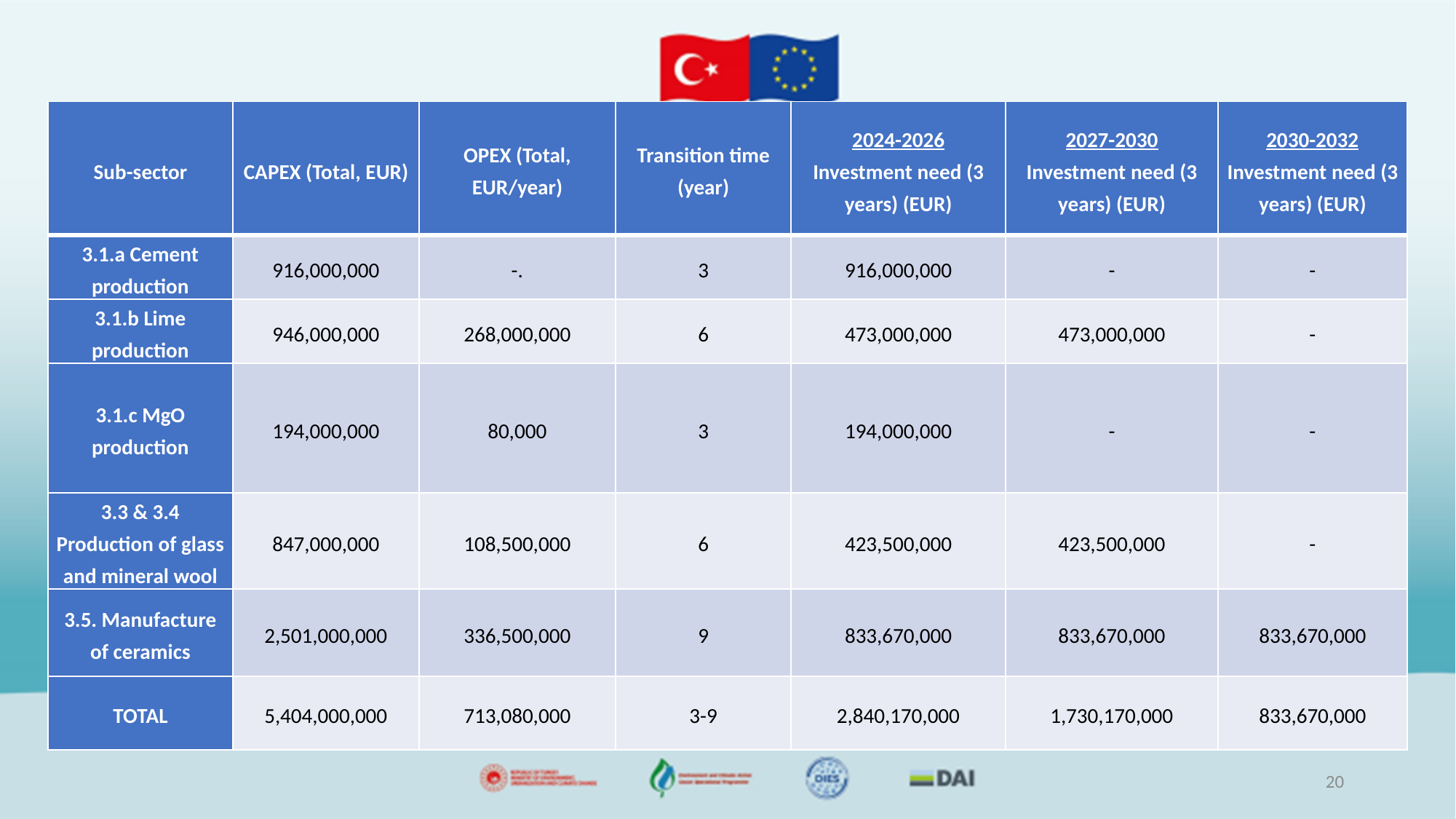

| Sub-sector | CAPEX (Total, EUR) | OPEX (Total, EUR/year) | Transition time (year) | 2024-2026 Investment need (3 years) (EUR) | 2027-2030 Investment need (3 years) (EUR) | 2030-2032 Investment need (3 years) (EUR) |
| --- | --- | --- | --- | --- | --- | --- |
| 3.1.a Cement production | 916,000,000 | -. | 3 | 916,000,000 | - | - |
| 3.1.b Lime production | 946,000,000 | 268,000,000 | 6 | 473,000,000 | 473,000,000 | - |
| 3.1.c MgO production | 194,000,000 | 80,000 | 3 | 194,000,000 | - | - |
| 3.3 & 3.4 Production of glass and mineral wool | 847,000,000 | 108,500,000 | 6 | 423,500,000 | 423,500,000 | - |
| 3.5. Manufacture of ceramics | 2,501,000,000 | 336,500,000 | 9 | 833,670,000 | 833,670,000 | 833,670,000 |
| TOTAL | 5,404,000,000 | 713,080,000 | 3-9 | 2,840,170,000 | 1,730,170,000 | 833,670,000 |
20